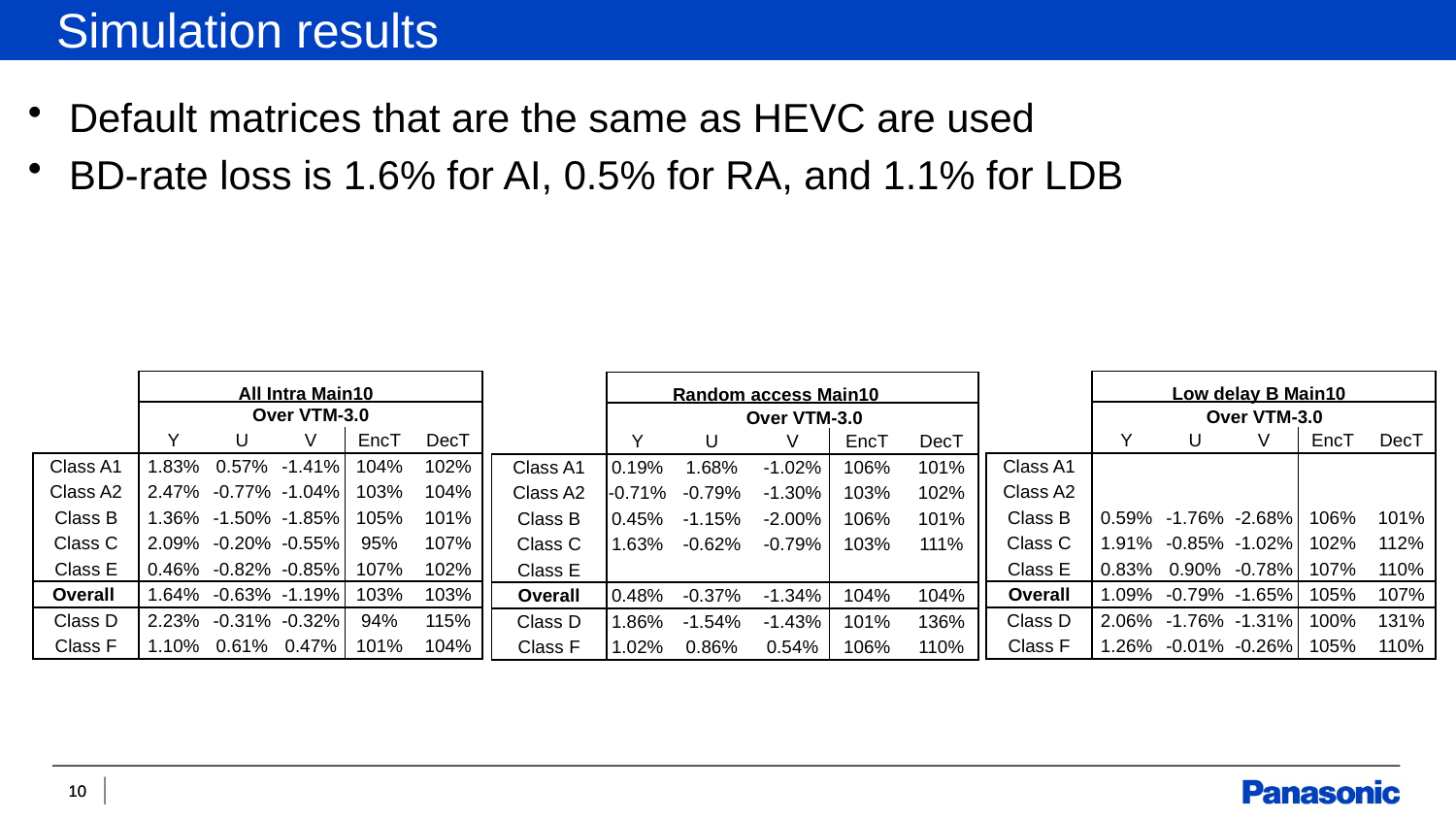

Simulation results
Default matrices that are the same as HEVC are used
BD-rate loss is 1.6% for AI, 0.5% for RA, and 1.1% for LDB
|  | All Intra Main10 |  |  |  |  |
| --- | --- | --- | --- | --- | --- |
|  | Over VTM-3.0 |  |  |  |  |
|  | Y | U | V | EncT | DecT |
| Class A1 | 1.83% | 0.57% | -1.41% | 104% | 102% |
| Class A2 | 2.47% | -0.77% | -1.04% | 103% | 104% |
| Class B | 1.36% | -1.50% | -1.85% | 105% | 101% |
| Class C | 2.09% | -0.20% | -0.55% | 95% | 107% |
| Class E | 0.46% | -0.82% | -0.85% | 107% | 102% |
| Overall | 1.64% | -0.63% | -1.19% | 103% | 103% |
| Class D | 2.23% | -0.31% | -0.32% | 94% | 115% |
| Class F | 1.10% | 0.61% | 0.47% | 101% | 104% |
|  | Low delay B Main10 |  |  |  |  |
| --- | --- | --- | --- | --- | --- |
|  | Over VTM-3.0 |  |  |  |  |
|  | Y | U | V | EncT | DecT |
| Class A1 |  |  |  |  |  |
| Class A2 |  |  |  |  |  |
| Class B | 0.59% | -1.76% | -2.68% | 106% | 101% |
| Class C | 1.91% | -0.85% | -1.02% | 102% | 112% |
| Class E | 0.83% | 0.90% | -0.78% | 107% | 110% |
| Overall | 1.09% | -0.79% | -1.65% | 105% | 107% |
| Class D | 2.06% | -1.76% | -1.31% | 100% | 131% |
| Class F | 1.26% | -0.01% | -0.26% | 105% | 110% |
|  | Random access Main10 |  |  |  |  |
| --- | --- | --- | --- | --- | --- |
|  | Over VTM-3.0 |  |  |  |  |
|  | Y | U | V | EncT | DecT |
| Class A1 | 0.19% | 1.68% | -1.02% | 106% | 101% |
| Class A2 | -0.71% | -0.79% | -1.30% | 103% | 102% |
| Class B | 0.45% | -1.15% | -2.00% | 106% | 101% |
| Class C | 1.63% | -0.62% | -0.79% | 103% | 111% |
| Class E |  |  |  |  |  |
| Overall | 0.48% | -0.37% | -1.34% | 104% | 104% |
| Class D | 1.86% | -1.54% | -1.43% | 101% | 136% |
| Class F | 1.02% | 0.86% | 0.54% | 106% | 110% |
10